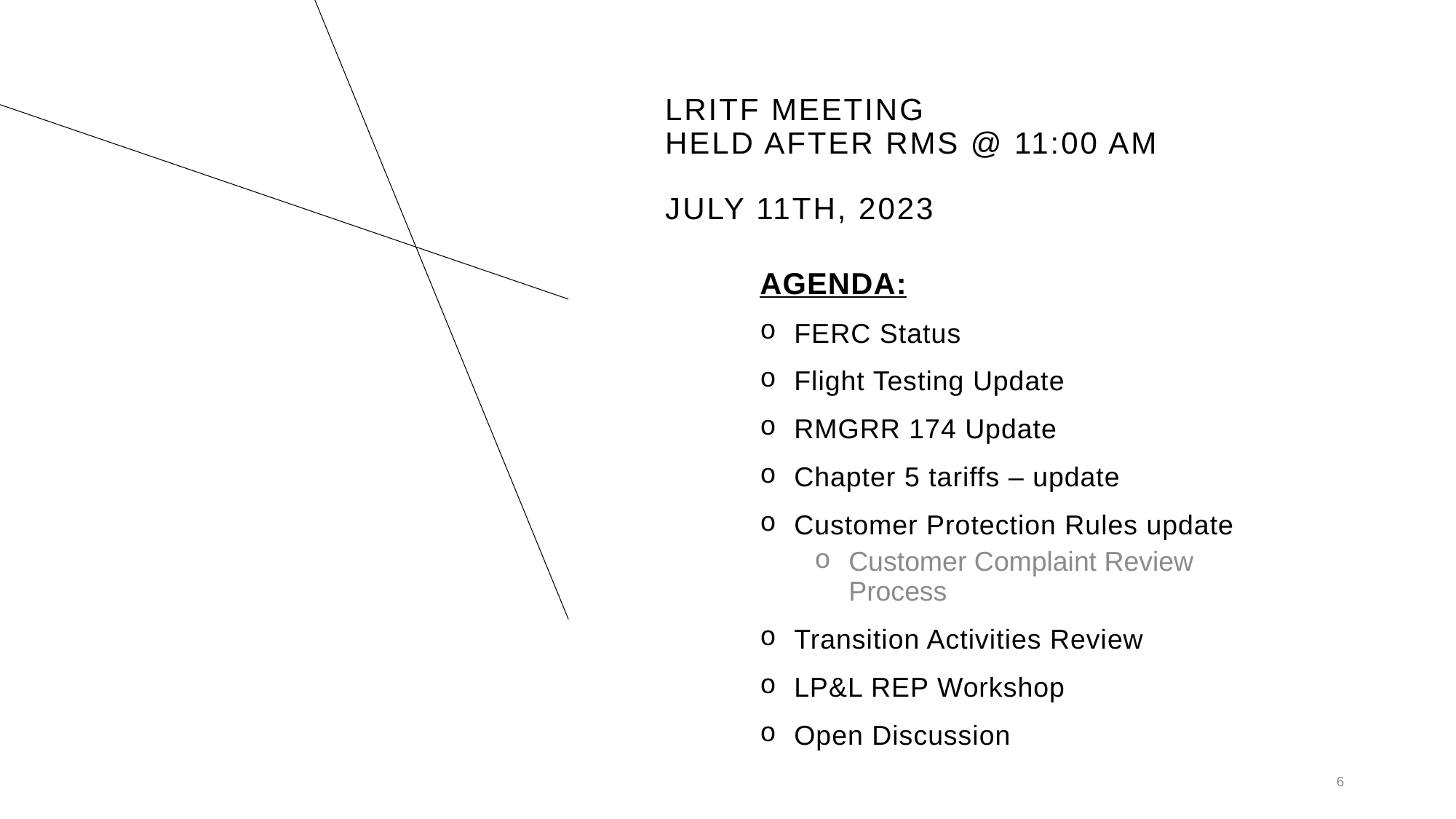

# Lritf meeting Held after RMS @ 11:00 aM July 11th, 2023
AGENDA:
FERC Status
Flight Testing Update
RMGRR 174 Update
Chapter 5 tariffs – update
Customer Protection Rules update
Customer Complaint Review Process
Transition Activities Review
LP&L REP Workshop
Open Discussion
6